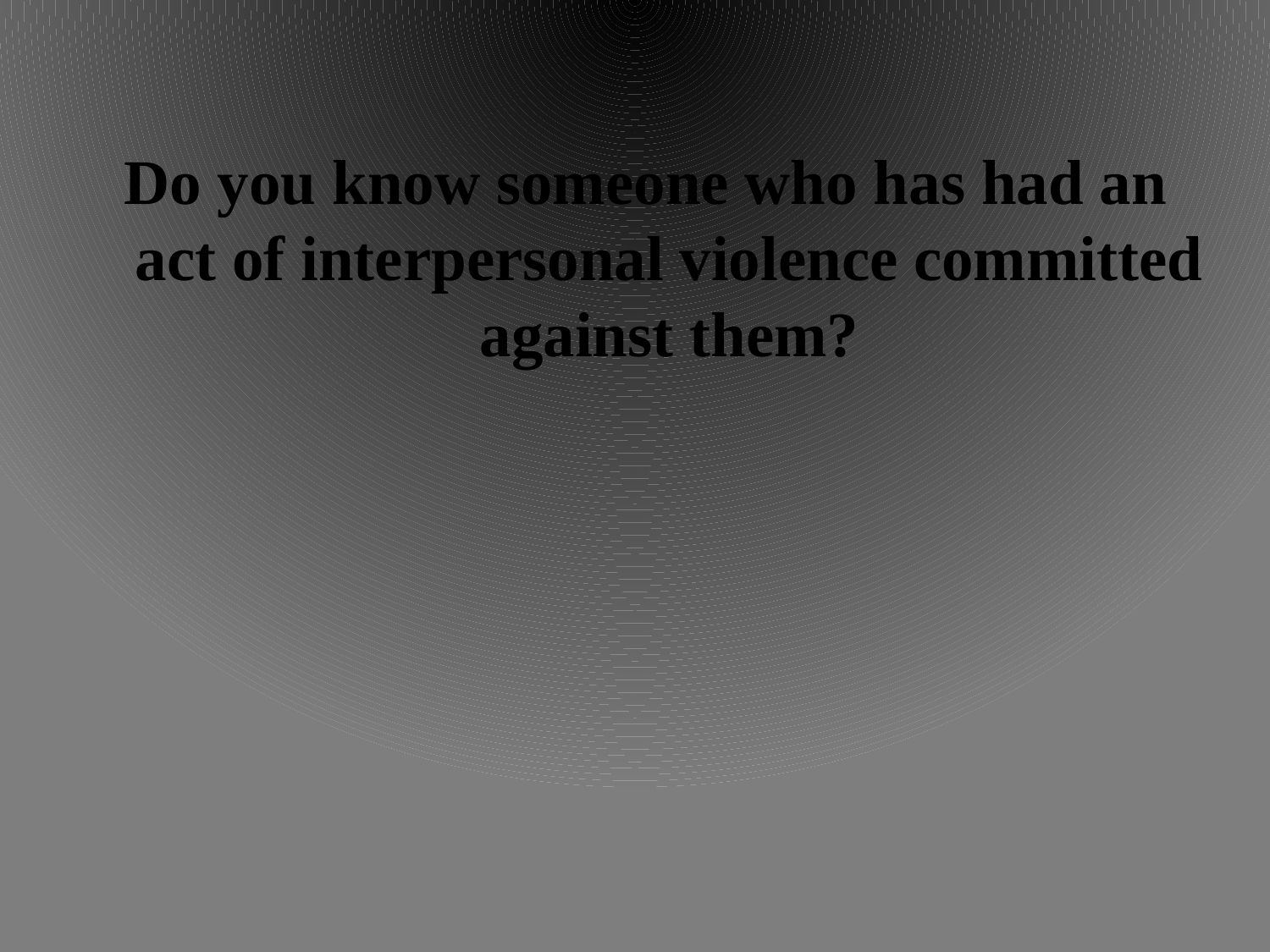

# Do you know someone who has had an act of interpersonal violence committed against them?